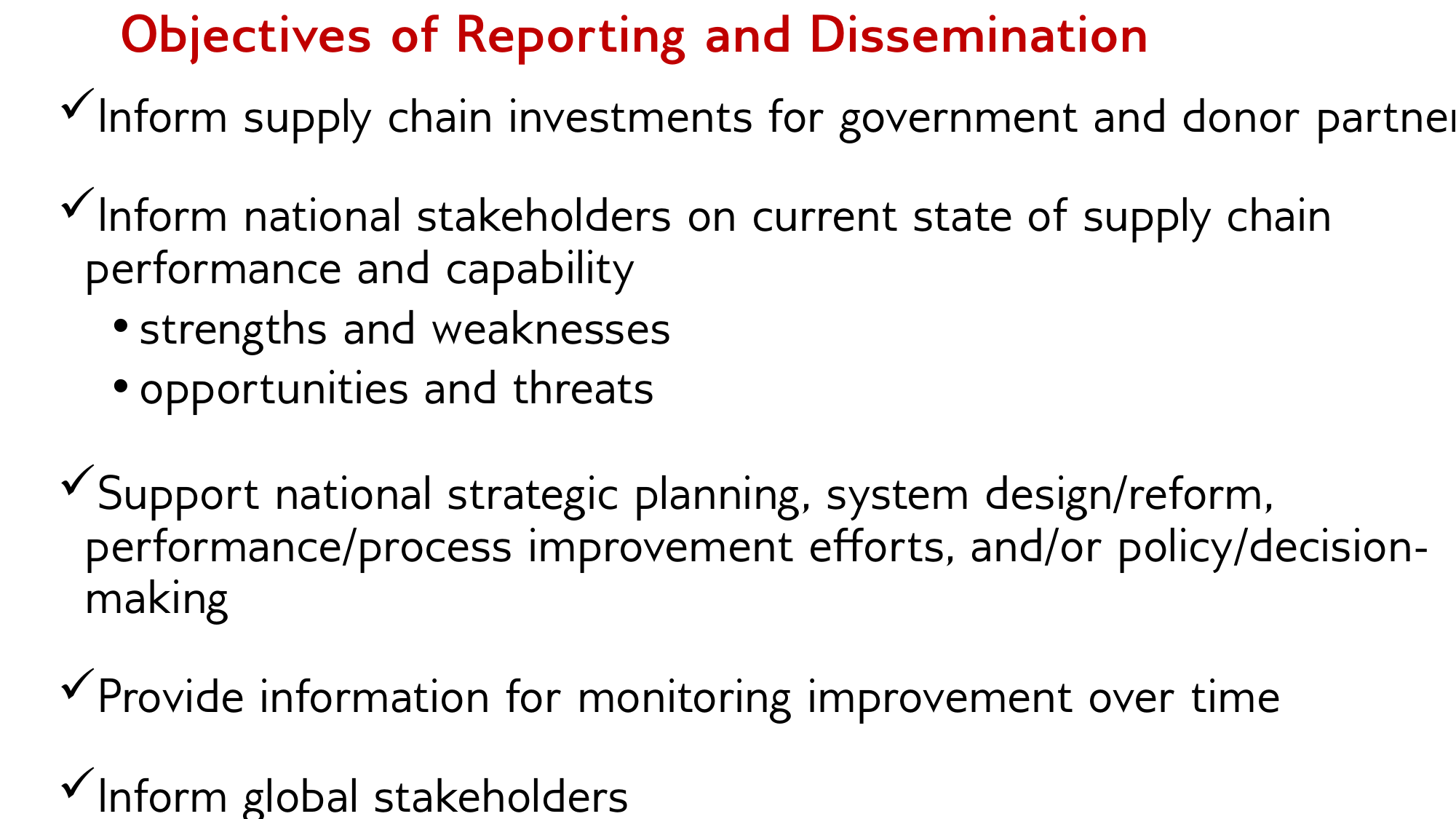

# Objectives of Reporting and Dissemination
Inform supply chain investments for government and donor partners

Inform national stakeholders on current state of supply chain performance and capability
strengths and weaknesses
opportunities and threats

Support national strategic planning, system design/reform, performance/process improvement efforts, and/or policy/decision-making

Provide information for monitoring improvement over time

Inform global stakeholders